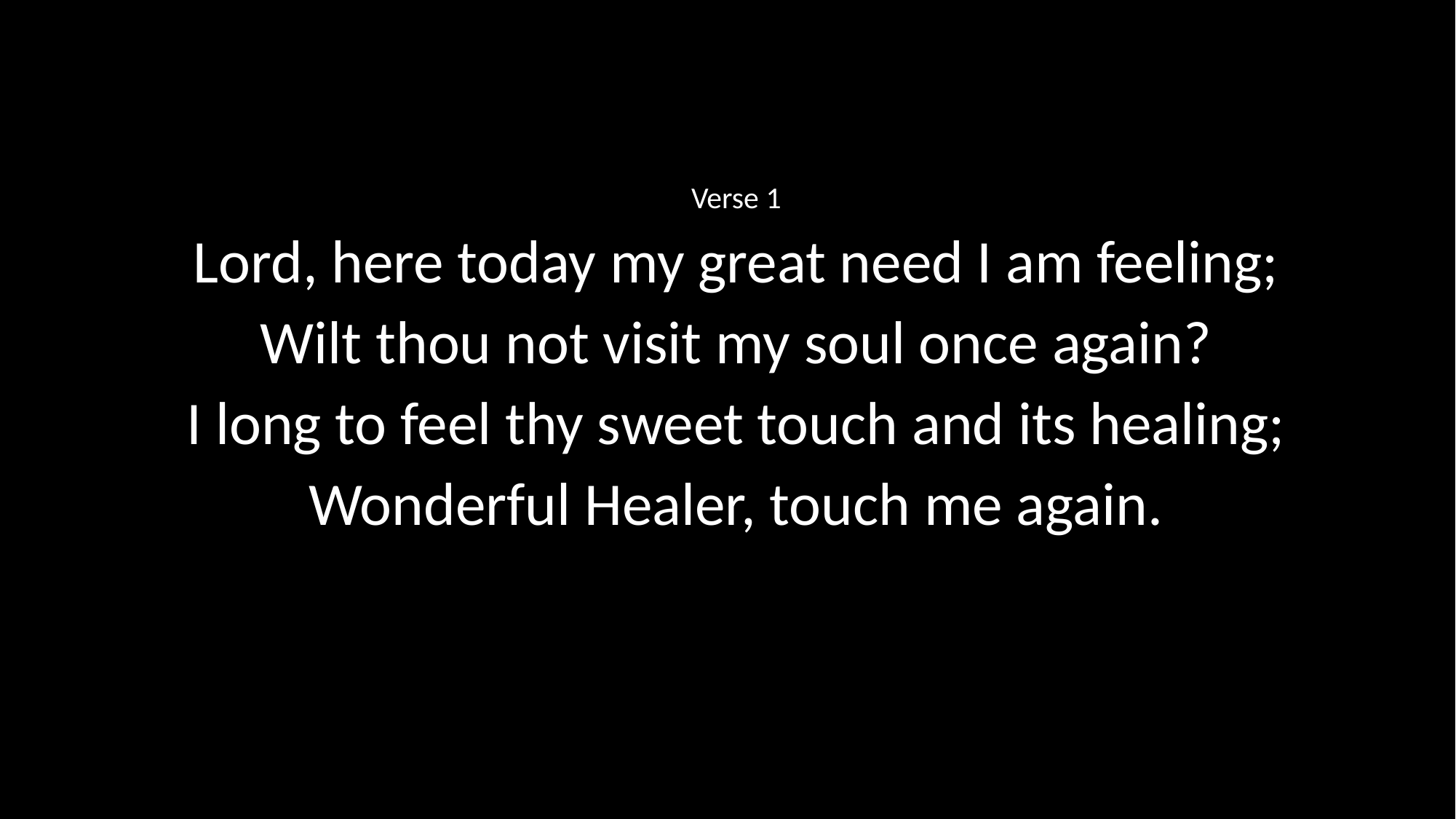

Verse 1
Lord, here today my great need I am feeling;
Wilt thou not visit my soul once again?
I long to feel thy sweet touch and its healing;
Wonderful Healer, touch me again.